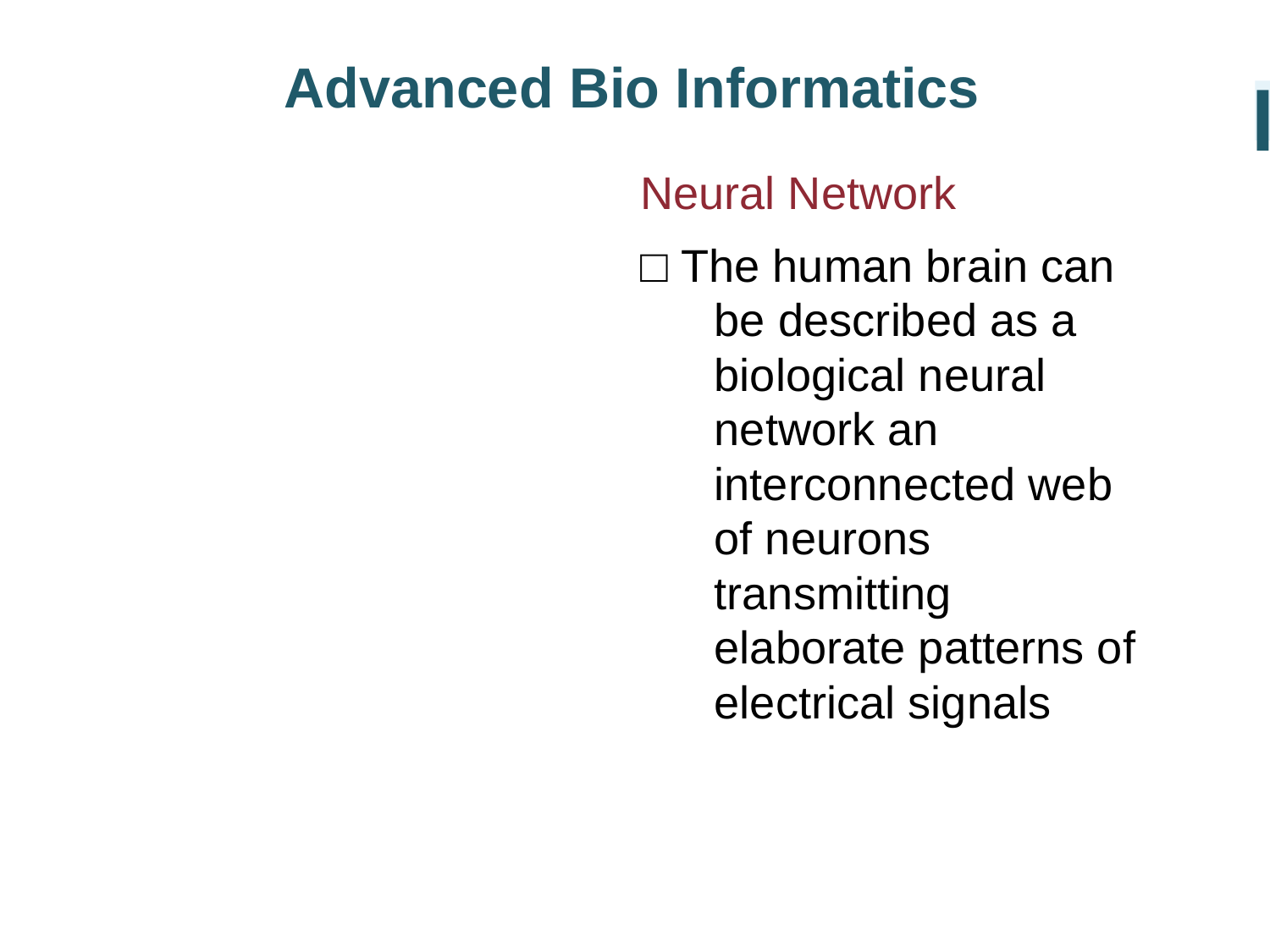

Advanced Bio Informatics
I
Neural Network
□ The human brain can be described as a biological neural network an interconnected web of neurons transmitting elaborate patterns of electrical signals